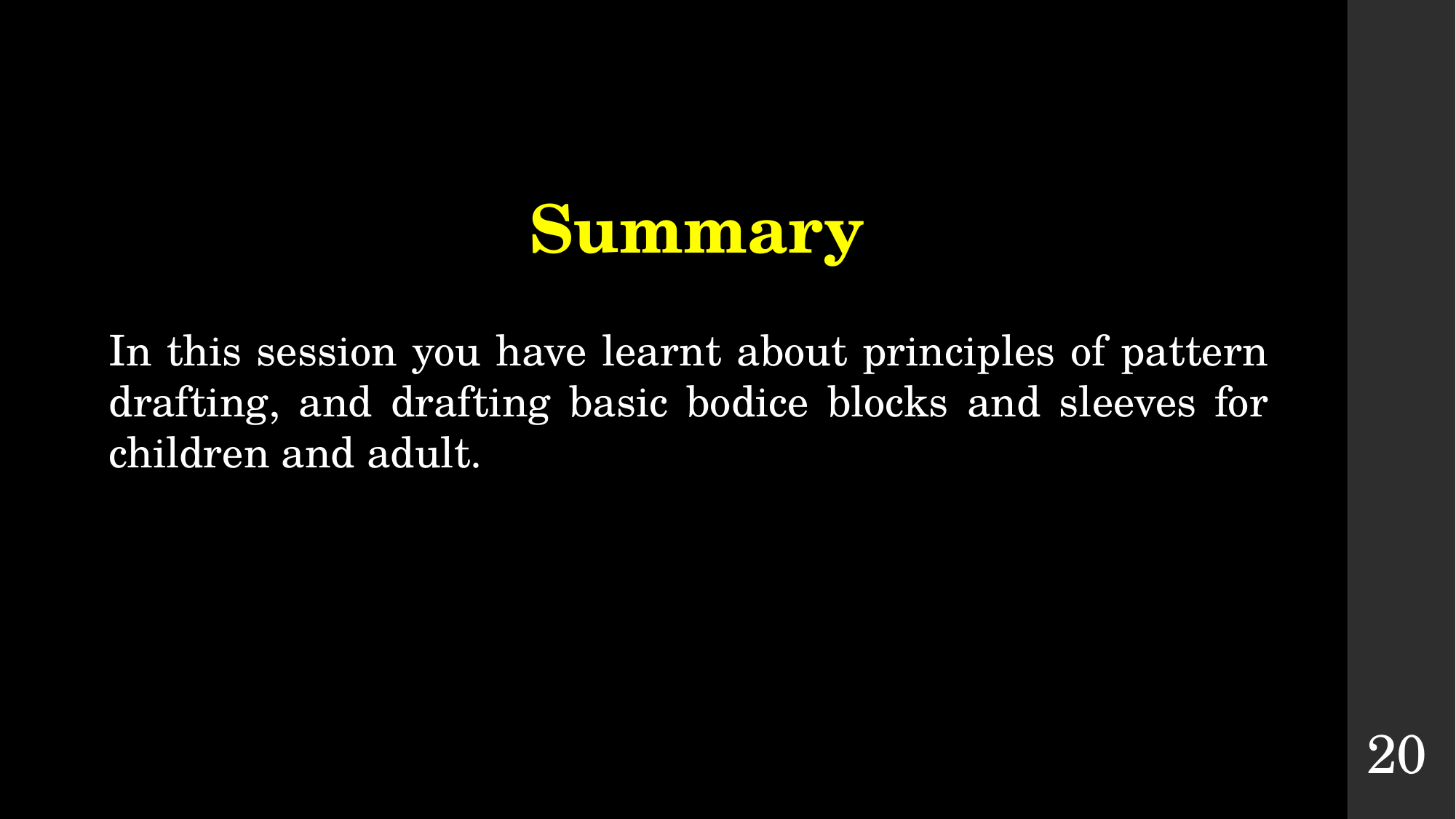

# Summary
In this session you have learnt about principles of pattern drafting, and drafting basic bodice blocks and sleeves for children and adult.
20